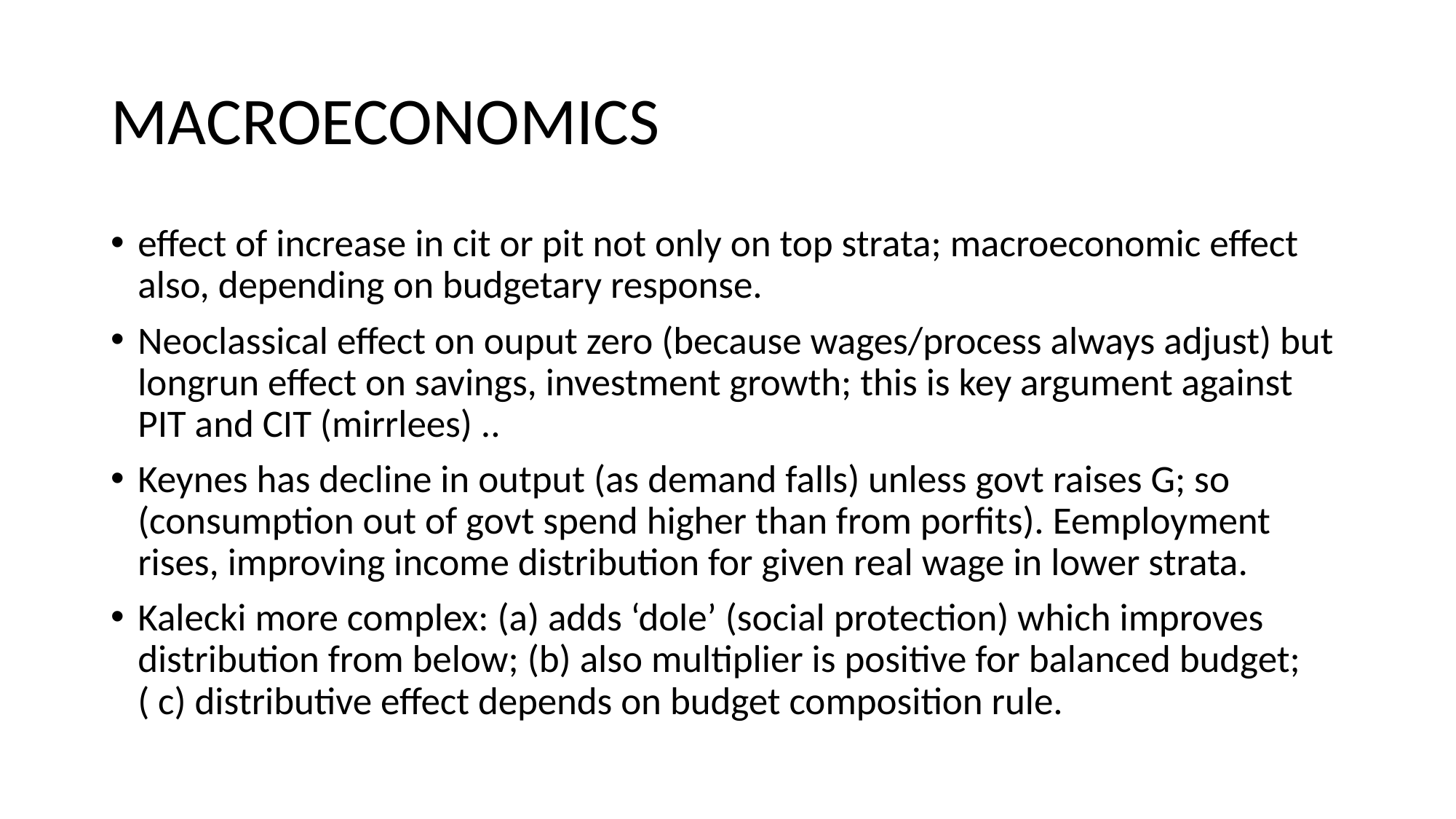

# MACROECONOMICS
effect of increase in cit or pit not only on top strata; macroeconomic effect also, depending on budgetary response.
Neoclassical effect on ouput zero (because wages/process always adjust) but longrun effect on savings, investment growth; this is key argument against PIT and CIT (mirrlees) ..
Keynes has decline in output (as demand falls) unless govt raises G; so (consumption out of govt spend higher than from porfits). Eemployment rises, improving income distribution for given real wage in lower strata.
Kalecki more complex: (a) adds ‘dole’ (social protection) which improves distribution from below; (b) also multiplier is positive for balanced budget; ( c) distributive effect depends on budget composition rule.